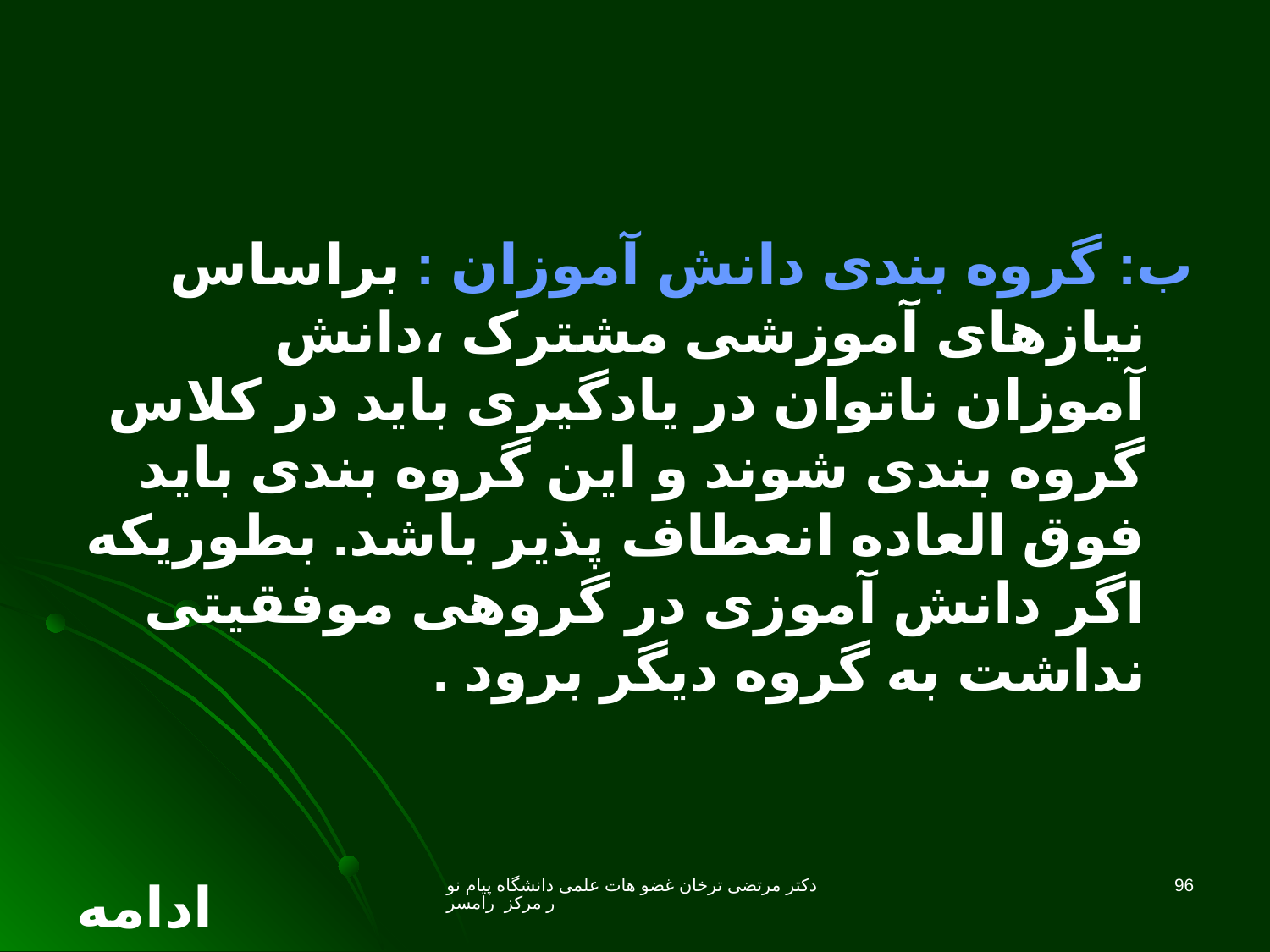

ب: گروه بندی دانش آموزان : براساس نیازهای آموزشی مشترک ،دانش آموزان ناتوان در یادگیری باید در کلاس گروه بندی شوند و این گروه بندی باید فوق العاده انعطاف پذیر باشد. بطوریکه اگر دانش آموزی در گروهی موفقیتی نداشت به گروه دیگر برود .

ادامه
دکتر مرتضی ترخان غضو هات علمی دانشگاه پیام نور مرکز رامسر
96